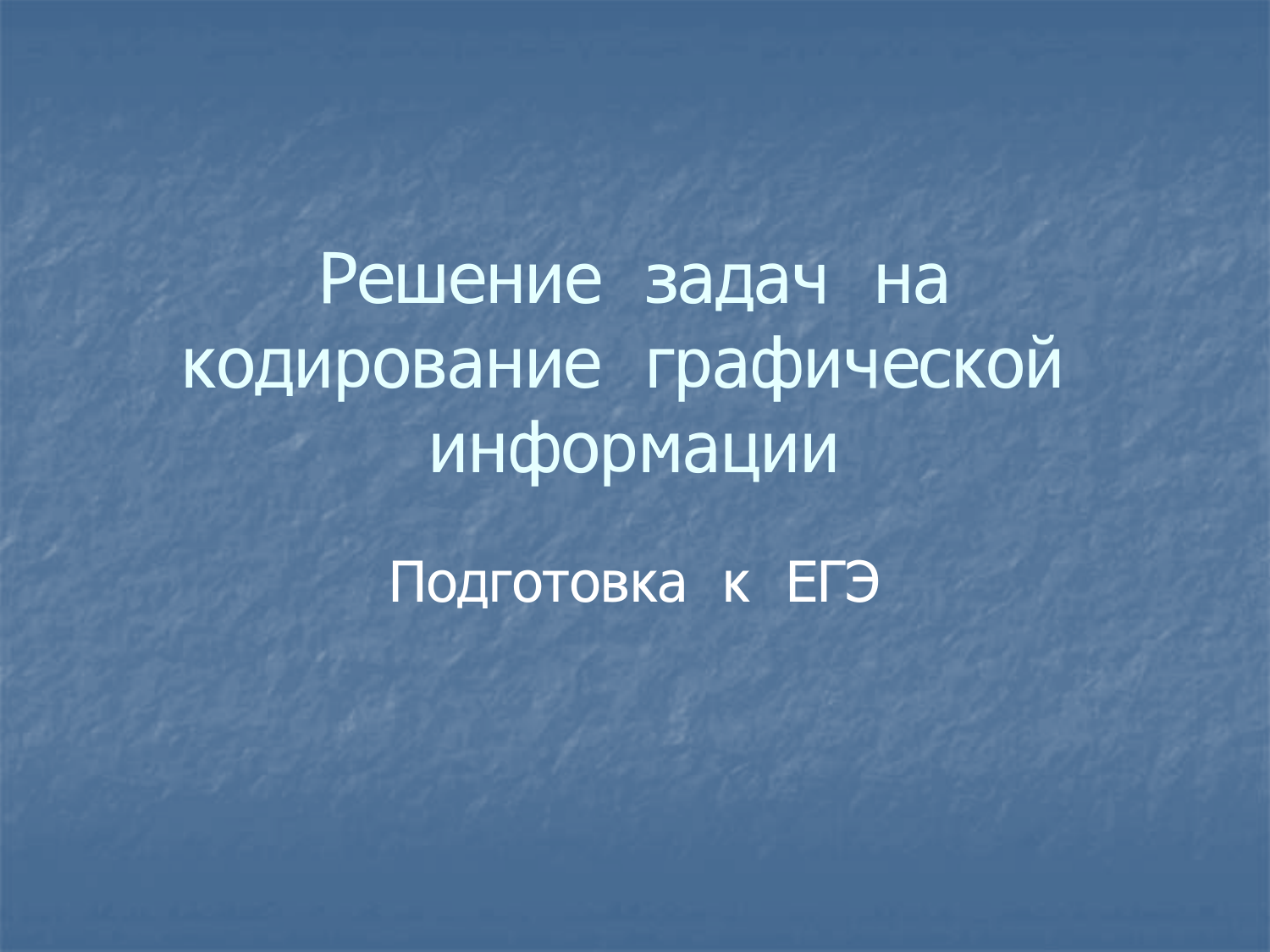

# Решение  задач  на кодирование  графической  информации
Подготовка  к  ЕГЭ